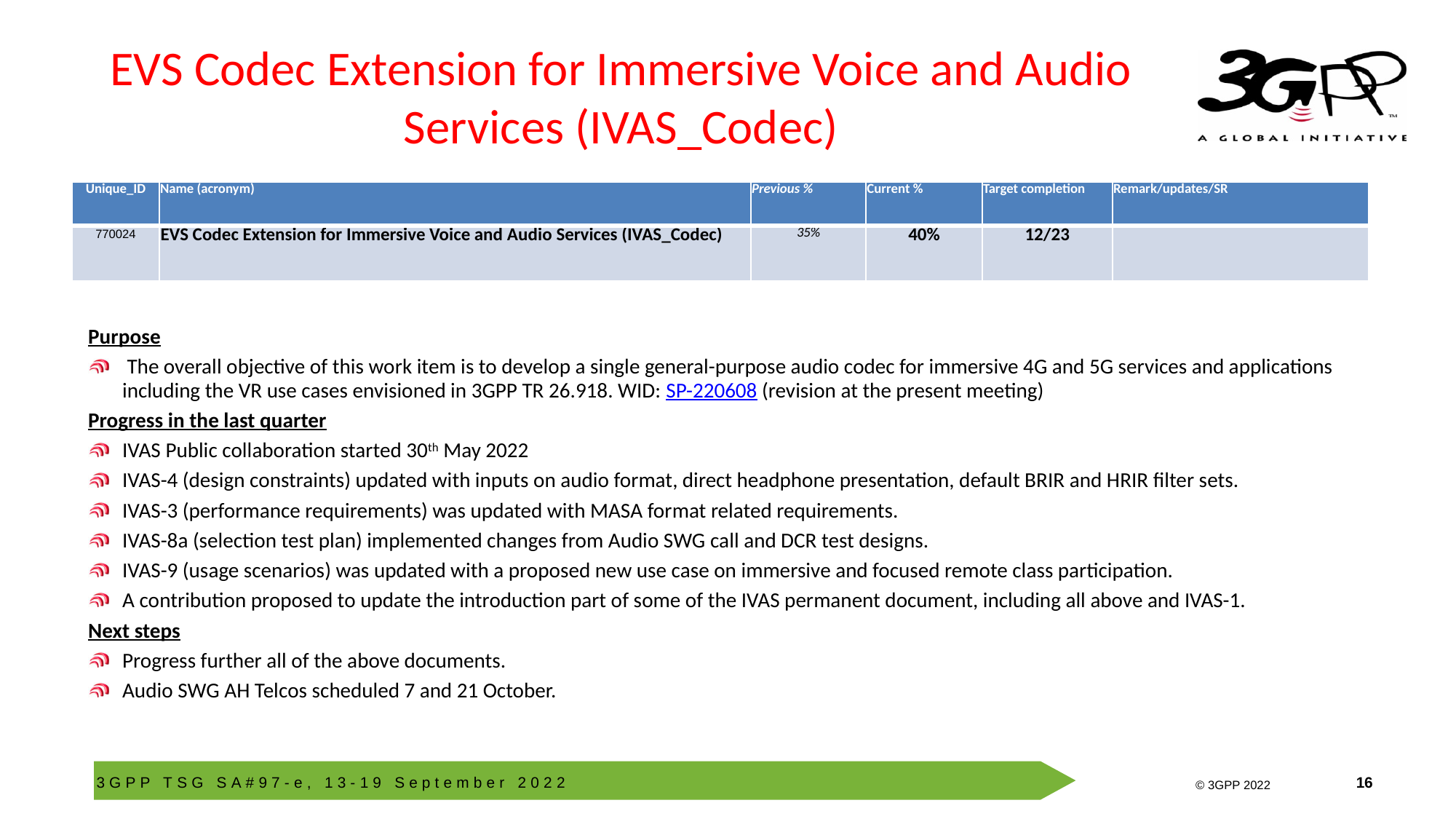

# EVS Codec Extension for Immersive Voice and Audio Services (IVAS_Codec)
| Unique\_ID | Name (acronym) | Previous % | Current % | Target completion | Remark/updates/SR |
| --- | --- | --- | --- | --- | --- |
| 770024 | EVS Codec Extension for Immersive Voice and Audio Services (IVAS\_Codec) | 35% | 40% | 12/23 |  |
Purpose
 The overall objective of this work item is to develop a single general-purpose audio codec for immersive 4G and 5G services and applications including the VR use cases envisioned in 3GPP TR 26.918. WID: SP-220608 (revision at the present meeting)
Progress in the last quarter
IVAS Public collaboration started 30th May 2022
IVAS-4 (design constraints) updated with inputs on audio format, direct headphone presentation, default BRIR and HRIR filter sets.
IVAS-3 (performance requirements) was updated with MASA format related requirements.
IVAS-8a (selection test plan) implemented changes from Audio SWG call and DCR test designs.
IVAS-9 (usage scenarios) was updated with a proposed new use case on immersive and focused remote class participation.
A contribution proposed to update the introduction part of some of the IVAS permanent document, including all above and IVAS-1.
Next steps
Progress further all of the above documents.
Audio SWG AH Telcos scheduled 7 and 21 October.